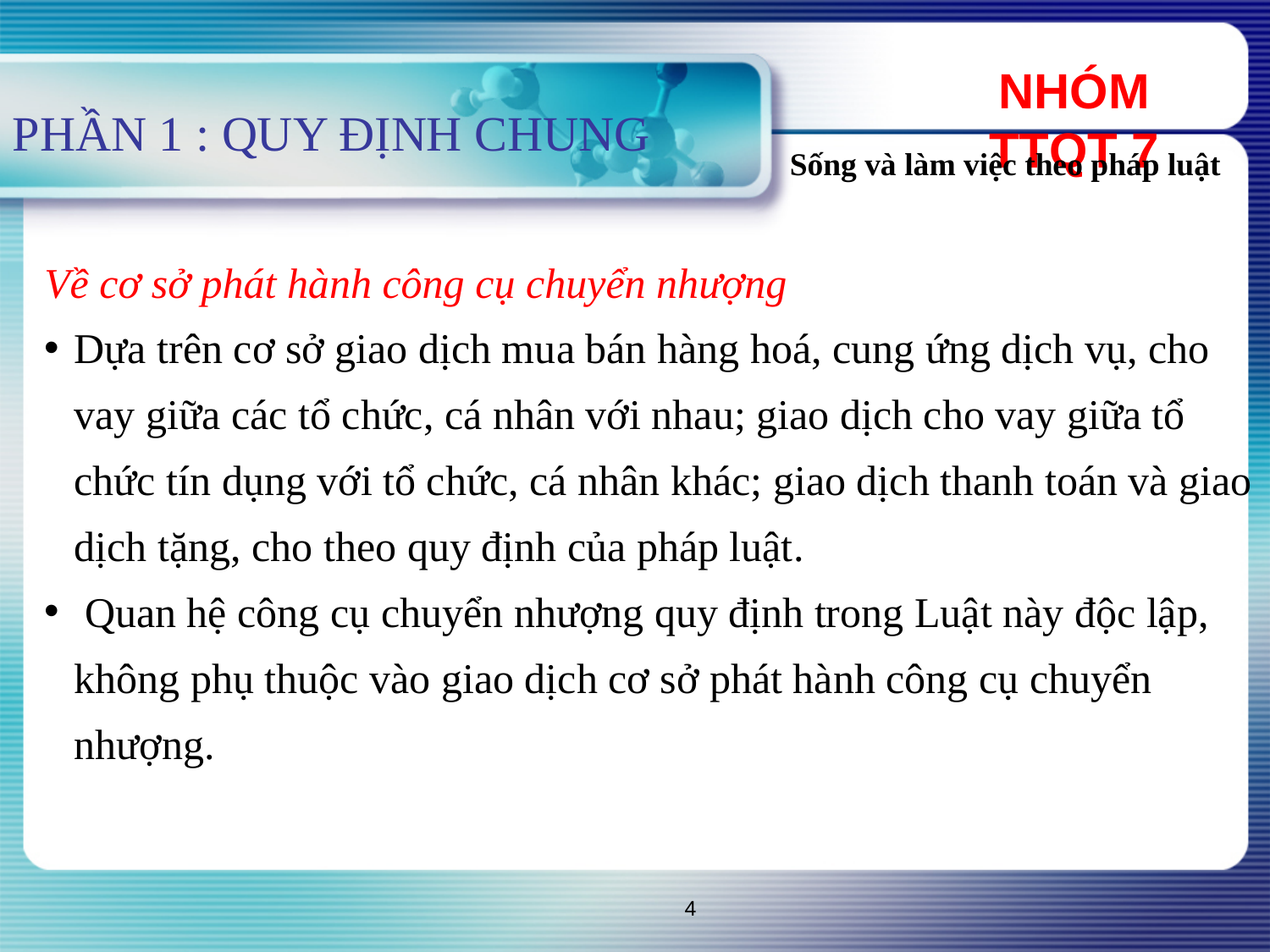

NHÓM TTQT 7
PHẦN 1 : QUY ĐỊNH CHUNG

Sống và làm việc theo pháp luật

Về cơ sở phát hành công cụ chuyển nhượng
Dựa trên cơ sở giao dịch mua bán hàng hoá, cung ứng dịch vụ, cho vay giữa các tổ chức, cá nhân với nhau; giao dịch cho vay giữa tổ chức tín dụng với tổ chức, cá nhân khác; giao dịch thanh toán và giao dịch tặng, cho theo quy định của pháp luật.
 Quan hệ công cụ chuyển nhượng quy định trong Luật này độc lập, không phụ thuộc vào giao dịch cơ sở phát hành công cụ chuyển nhượng.

4